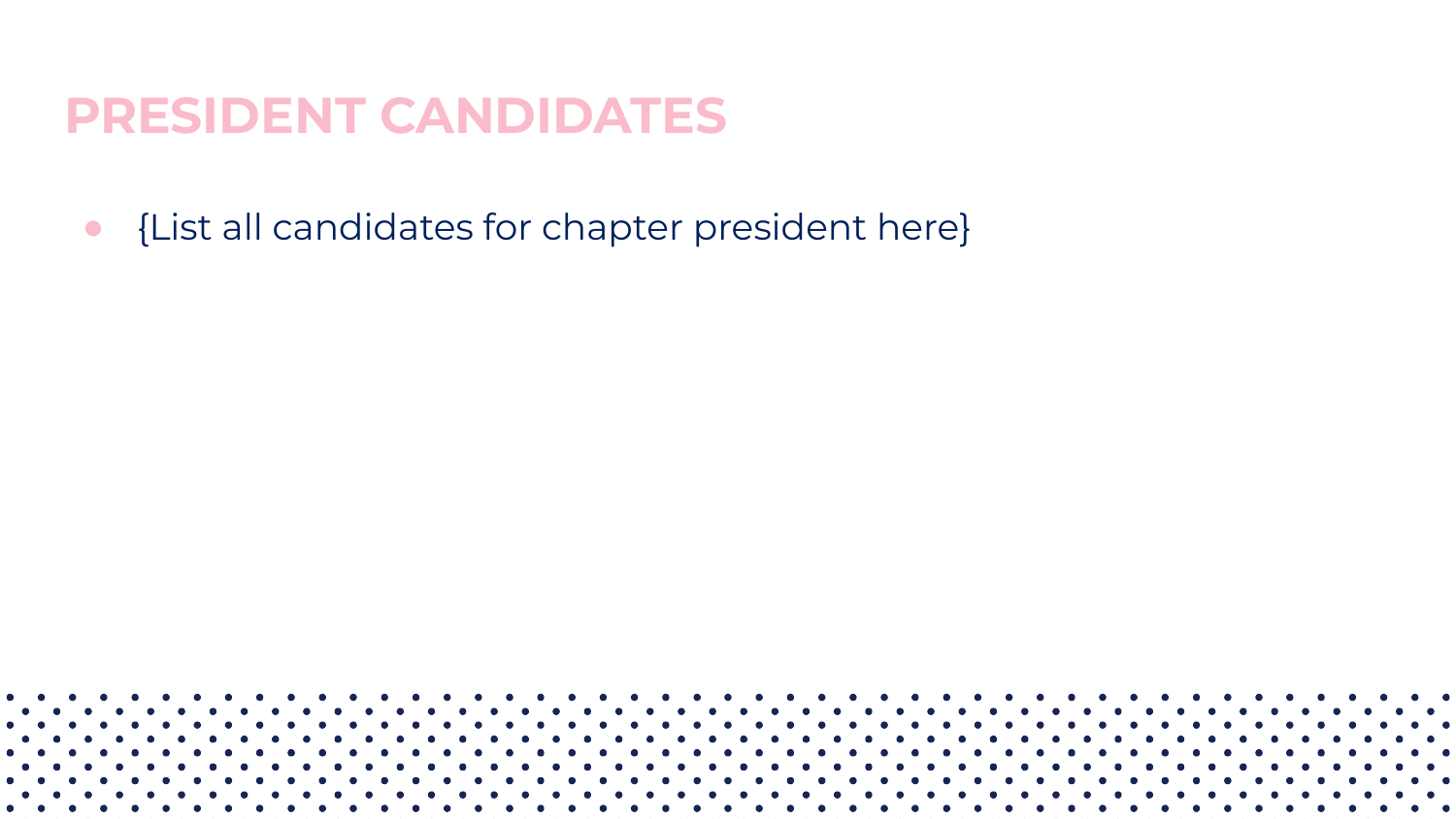

# PRESIDENT CANDIDATES
{List all candidates for chapter president here}